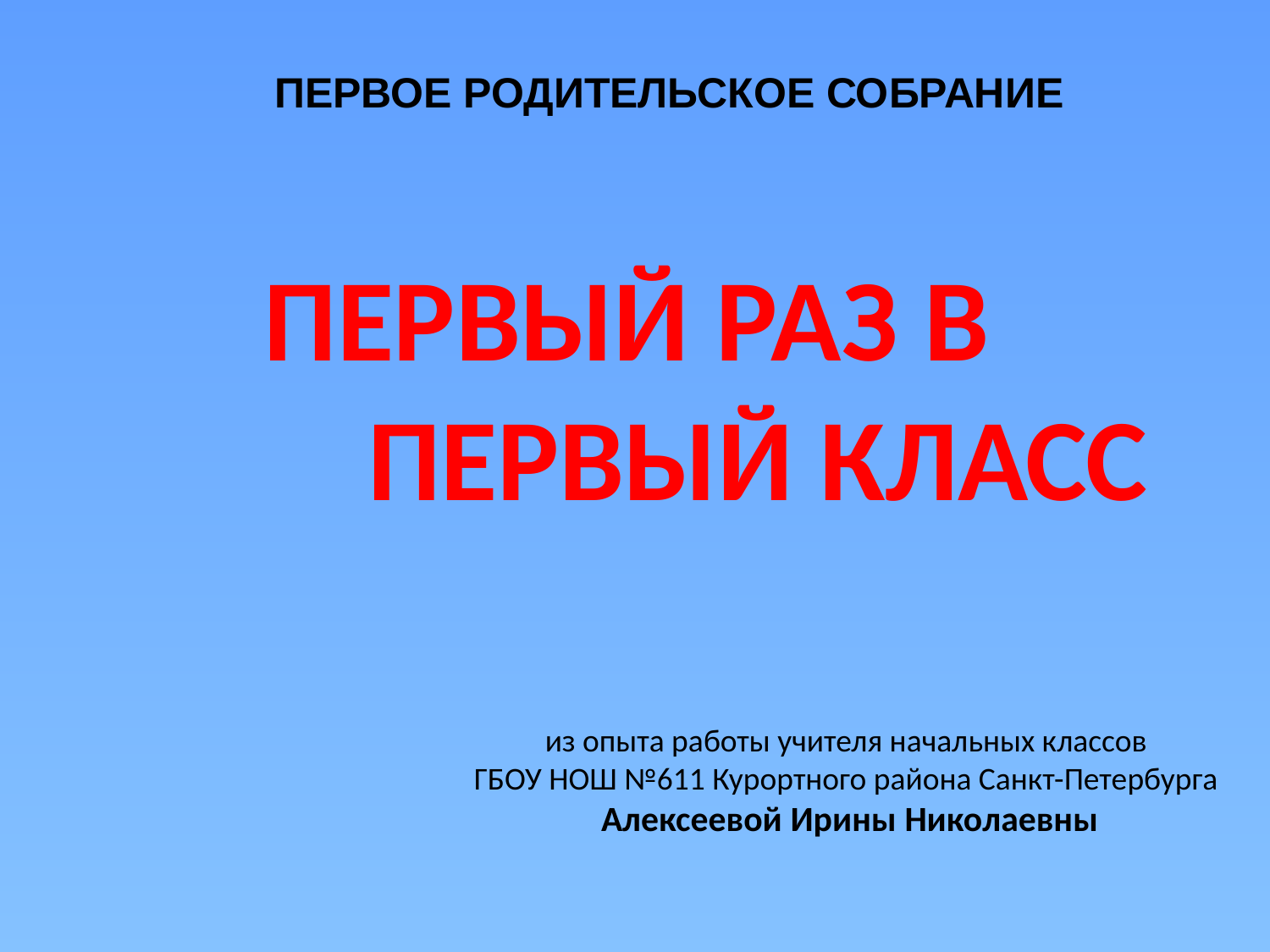

ПЕРВОЕ РОДИТЕЛЬСКОЕ СОБРАНИЕ
ПЕРВЫЙ РАЗ В
         ПЕРВЫЙ КЛАСС
из опыта работы учителя начальных классов
ГБОУ НОШ №611 Курортного района Санкт-Петербурга
Алексеевой Ирины Николаевны